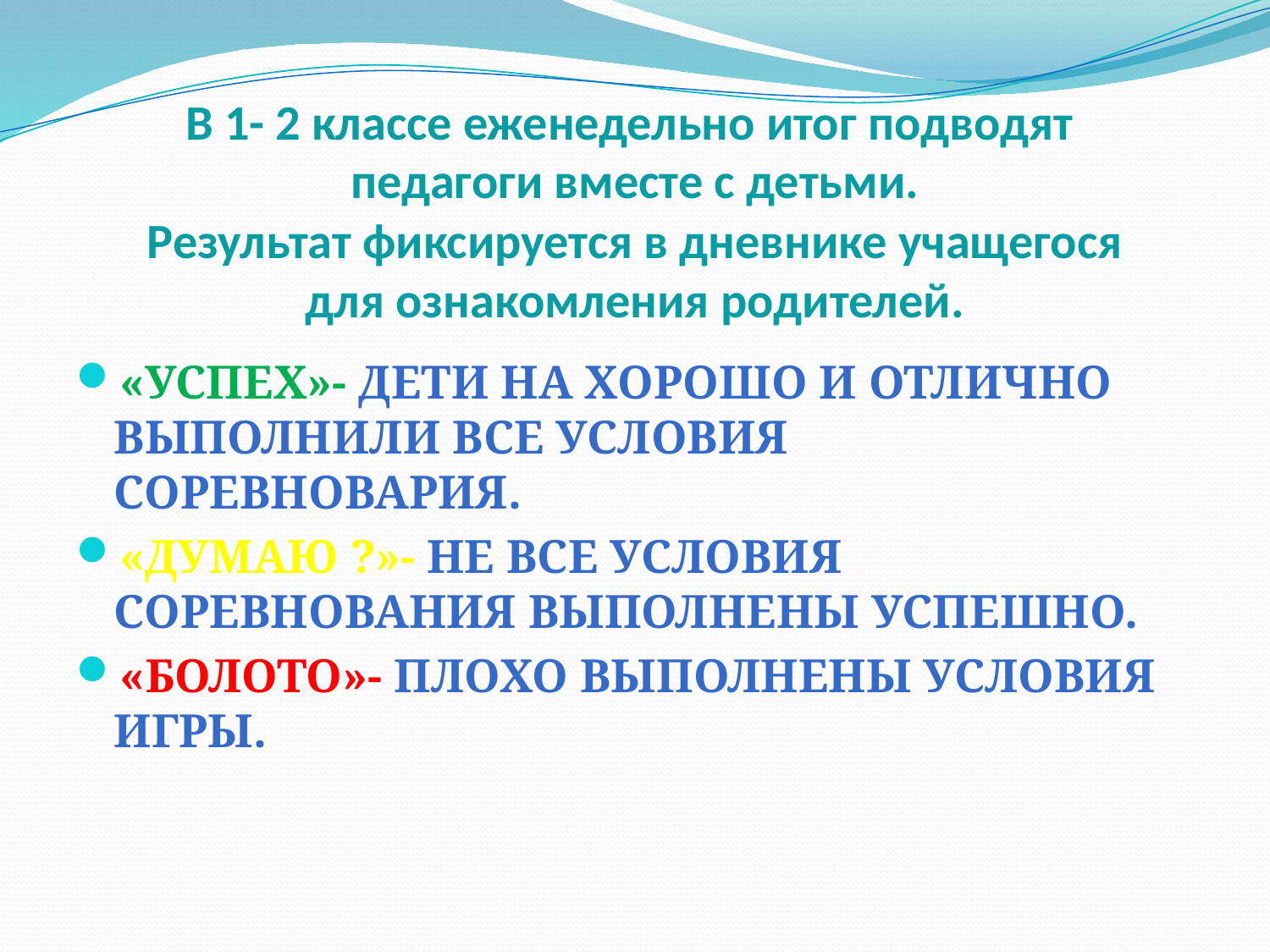

# В 1- 2 классе еженедельно итог подводят педагоги вместе с детьми. Результат фиксируется в дневнике учащегося для ознакомления родителей.
«УСПЕХ»- дети на хорошо и отлично выполнили все условия соревновария.
«ДУМАЮ ?»- не все условия соревнования выполнены успешно.
«БОЛОТО»- плохо выполнены условия игры.